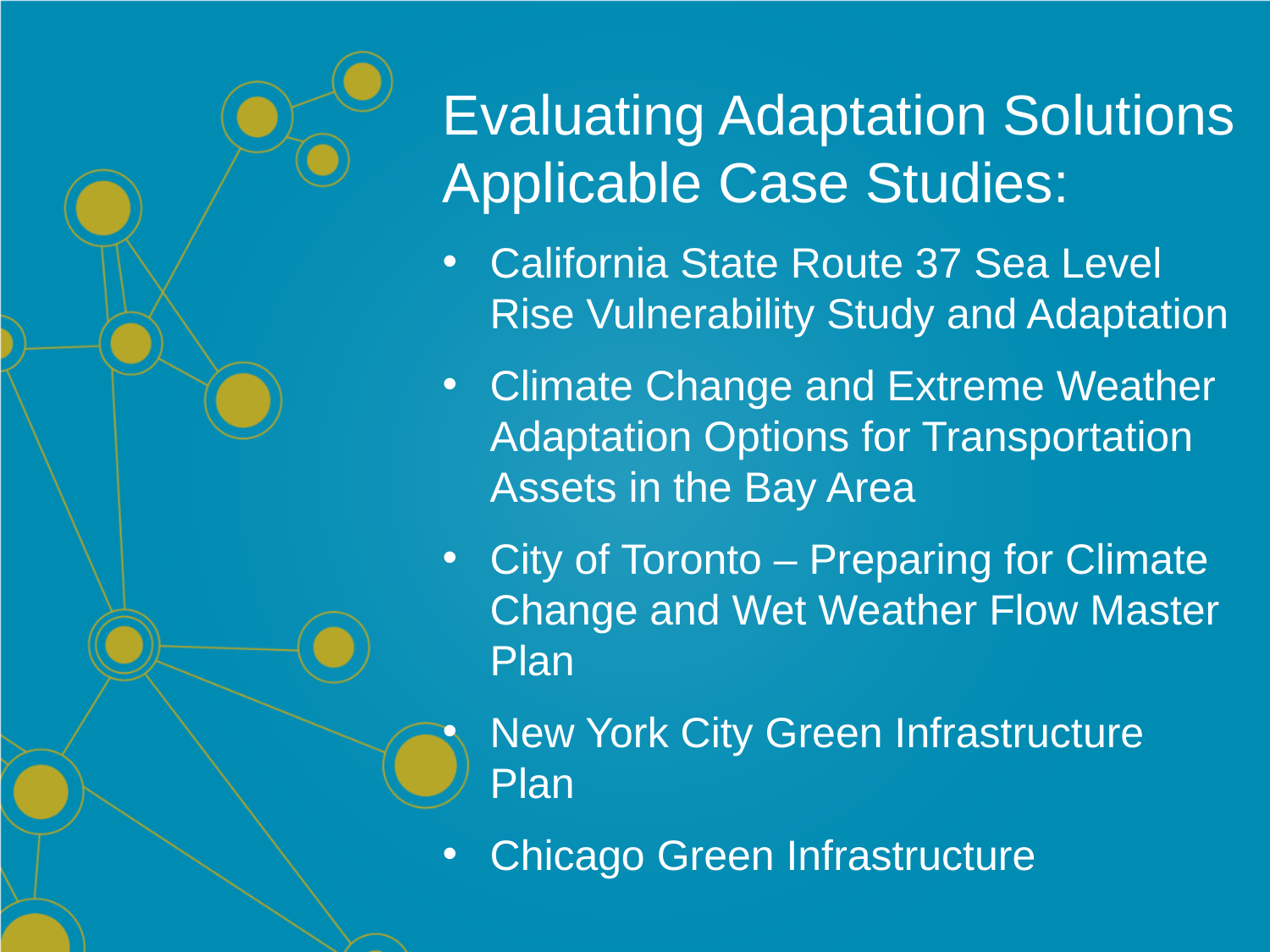

Evaluating Adaptation Solutions Applicable Case Studies:
California State Route 37 Sea Level Rise Vulnerability Study and Adaptation
Climate Change and Extreme Weather Adaptation Options for Transportation Assets in the Bay Area
City of Toronto – Preparing for Climate Change and Wet Weather Flow Master Plan
New York City Green Infrastructure Plan
Chicago Green Infrastructure